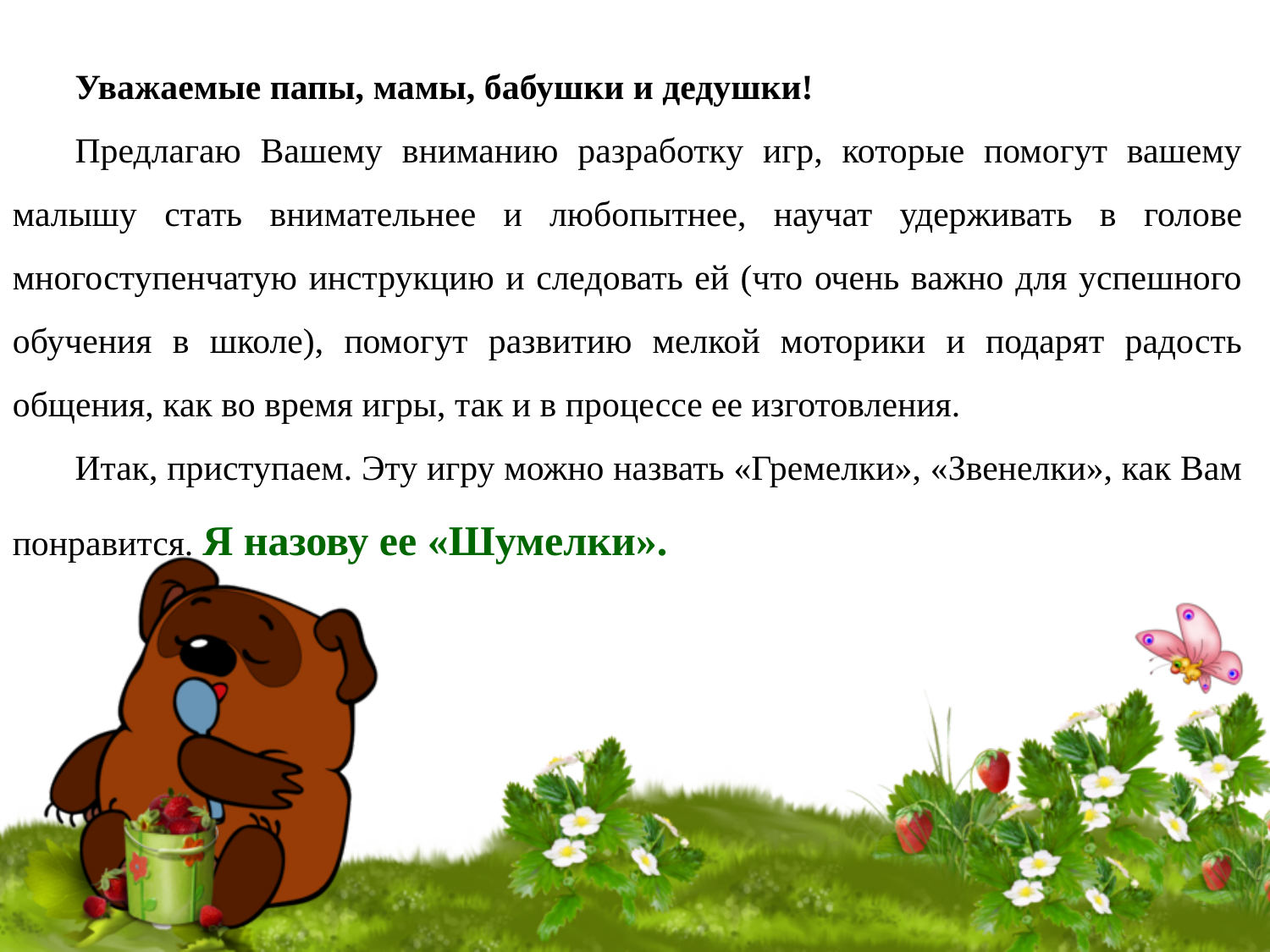

Уважаемые папы, мамы, бабушки и дедушки!
Предлагаю Вашему вниманию разработку игр, которые помогут вашему малышу стать внимательнее и любопытнее, научат удерживать в голове многоступенчатую инструкцию и следовать ей (что очень важно для успешного обучения в школе), помогут развитию мелкой моторики и подарят радость общения, как во время игры, так и в процессе ее изготовления.
Итак, приступаем. Эту игру можно назвать «Гремелки», «Звенелки», как Вам понравится. Я назову ее «Шумелки».